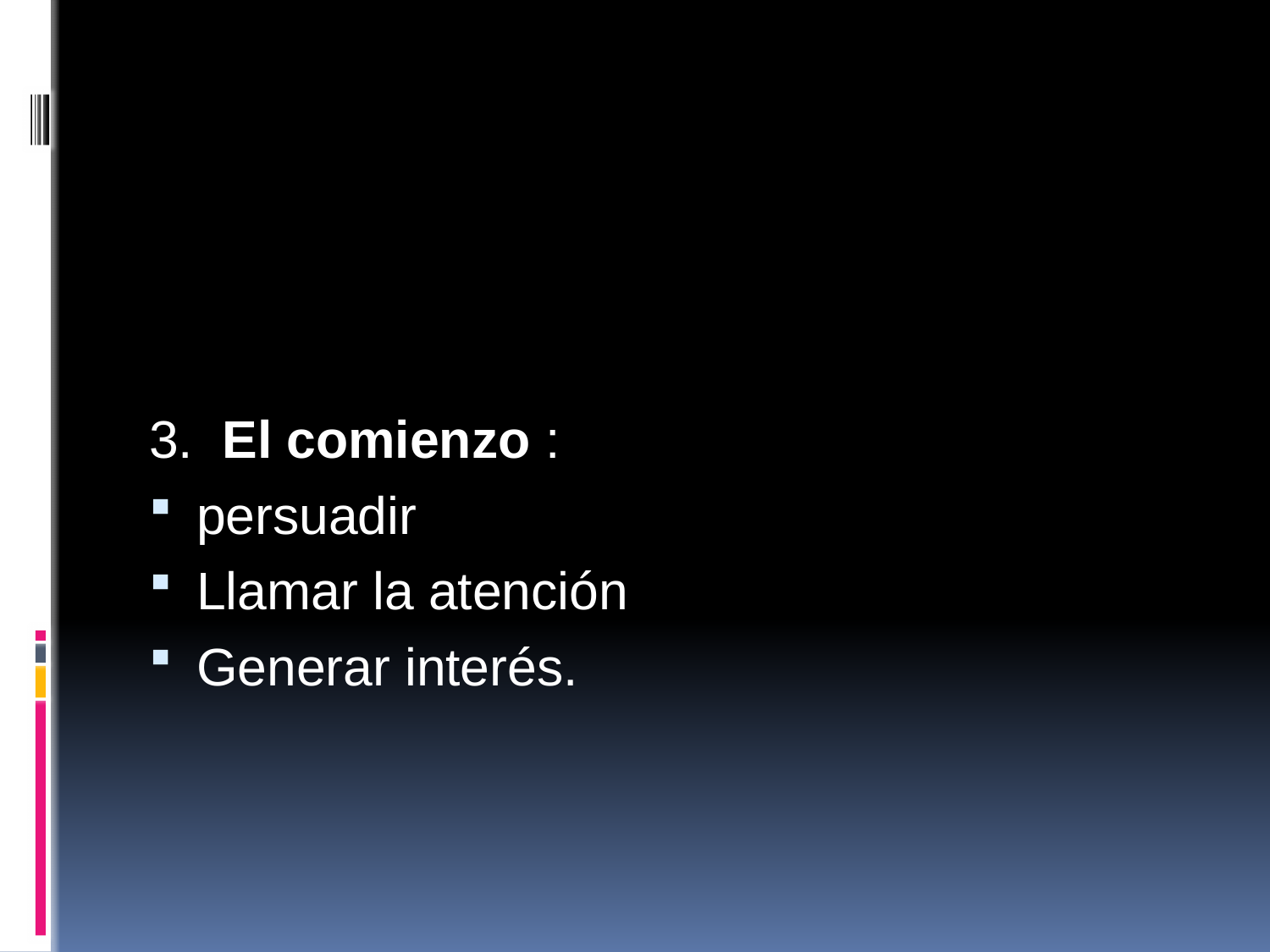

#

3.  El comienzo :
persuadir
Llamar la atención
Generar interés.